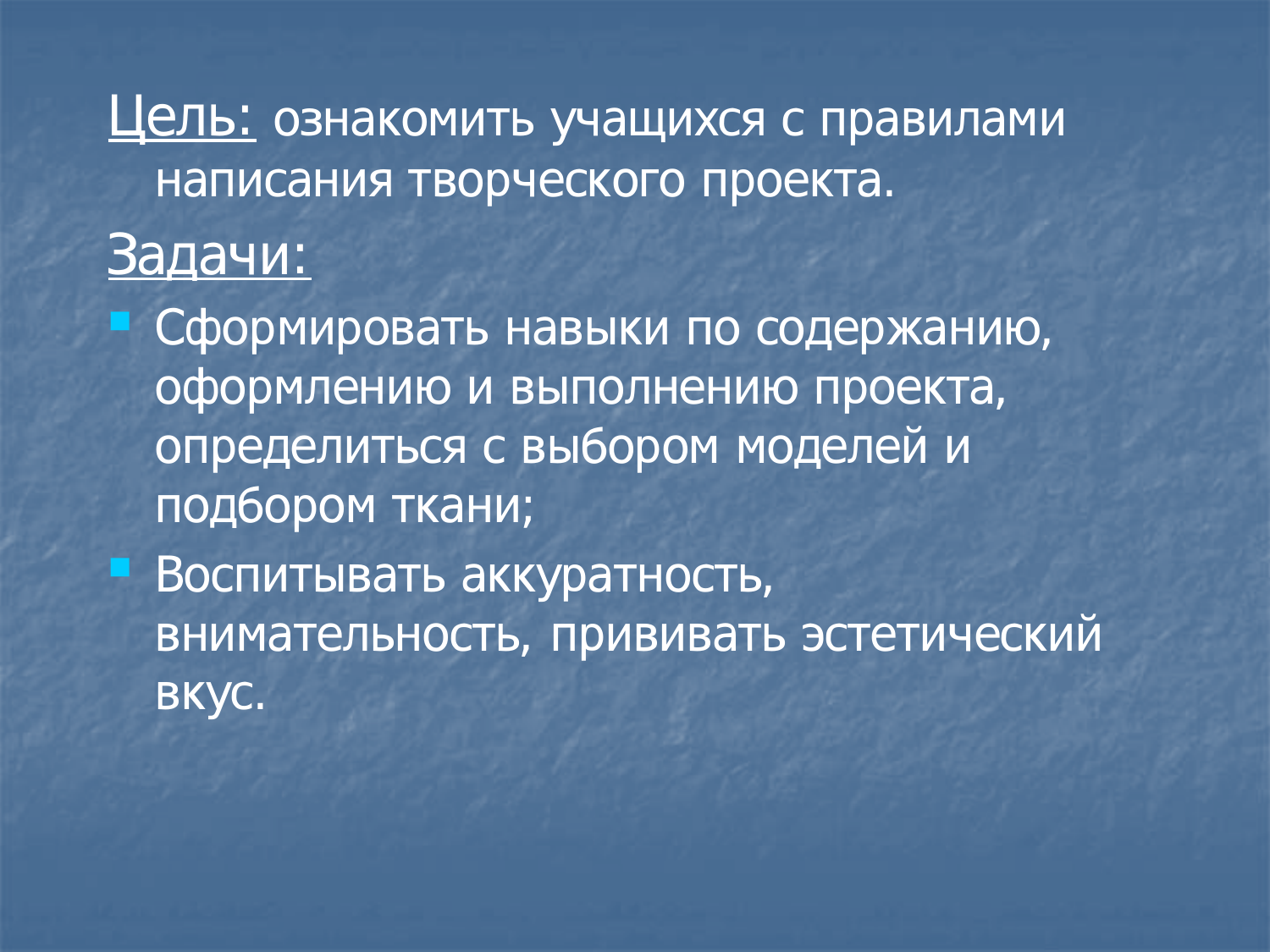

Цель: ознакомить учащихся с правилами написания творческого проекта.
Задачи:
Сформировать навыки по содержанию, оформлению и выполнению проекта, определиться с выбором моделей и подбором ткани;
Воспитывать аккуратность, внимательность, прививать эстетический вкус.